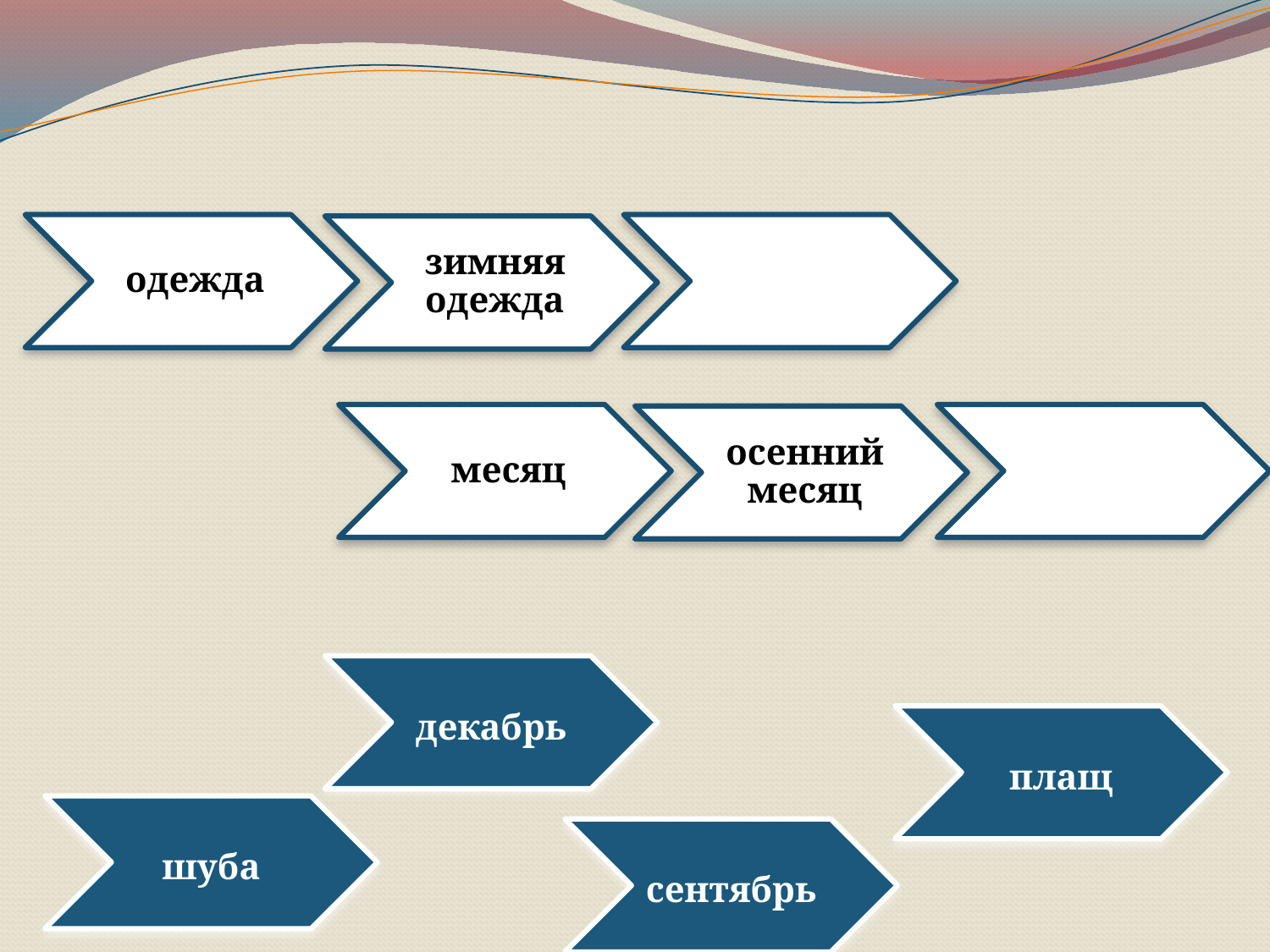

одежда
зимняя одежда

месяц
осенний месяц

декабрь

плащ

шуба

сентябрь